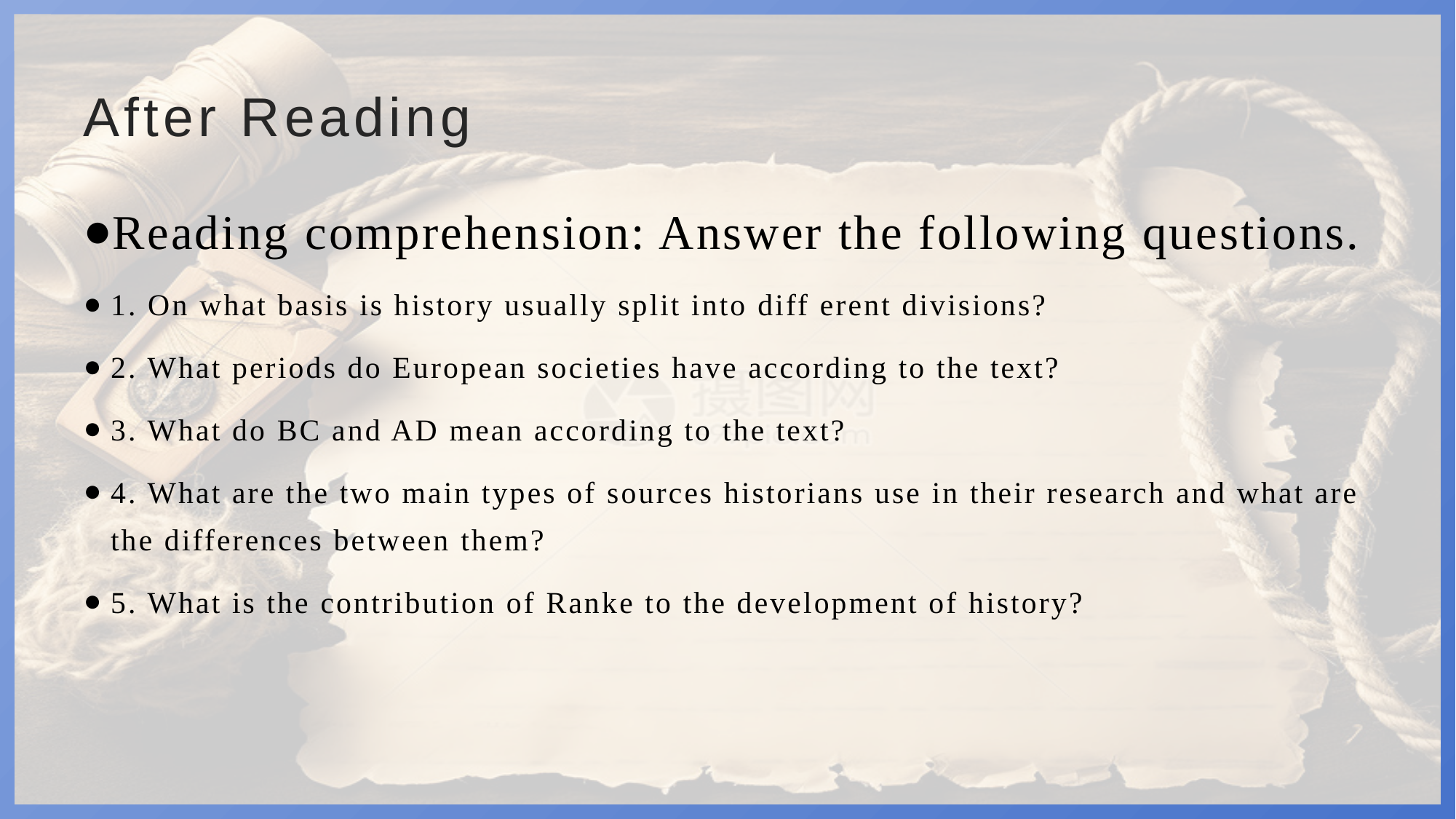

# After Reading
Reading comprehension: Answer the following questions.
1. On what basis is history usually split into diff erent divisions?
2. What periods do European societies have according to the text?
3. What do BC and AD mean according to the text?
4. What are the two main types of sources historians use in their research and what are the differences between them?
5. What is the contribution of Ranke to the development of history?